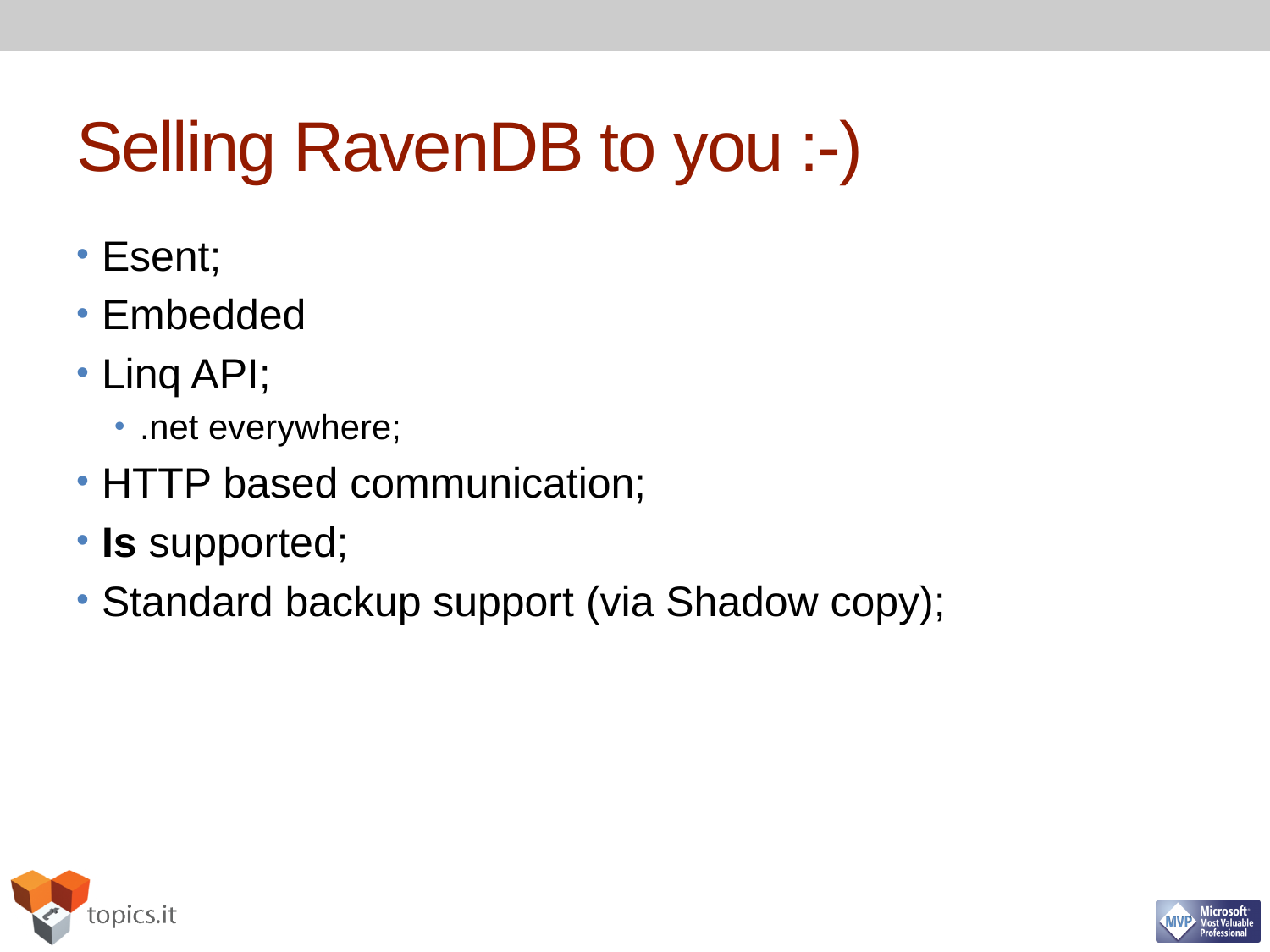

# Selling RavenDB to you :-)
Esent;
Embedded
Linq API;
.net everywhere;
HTTP based communication;
Is supported;
Standard backup support (via Shadow copy);